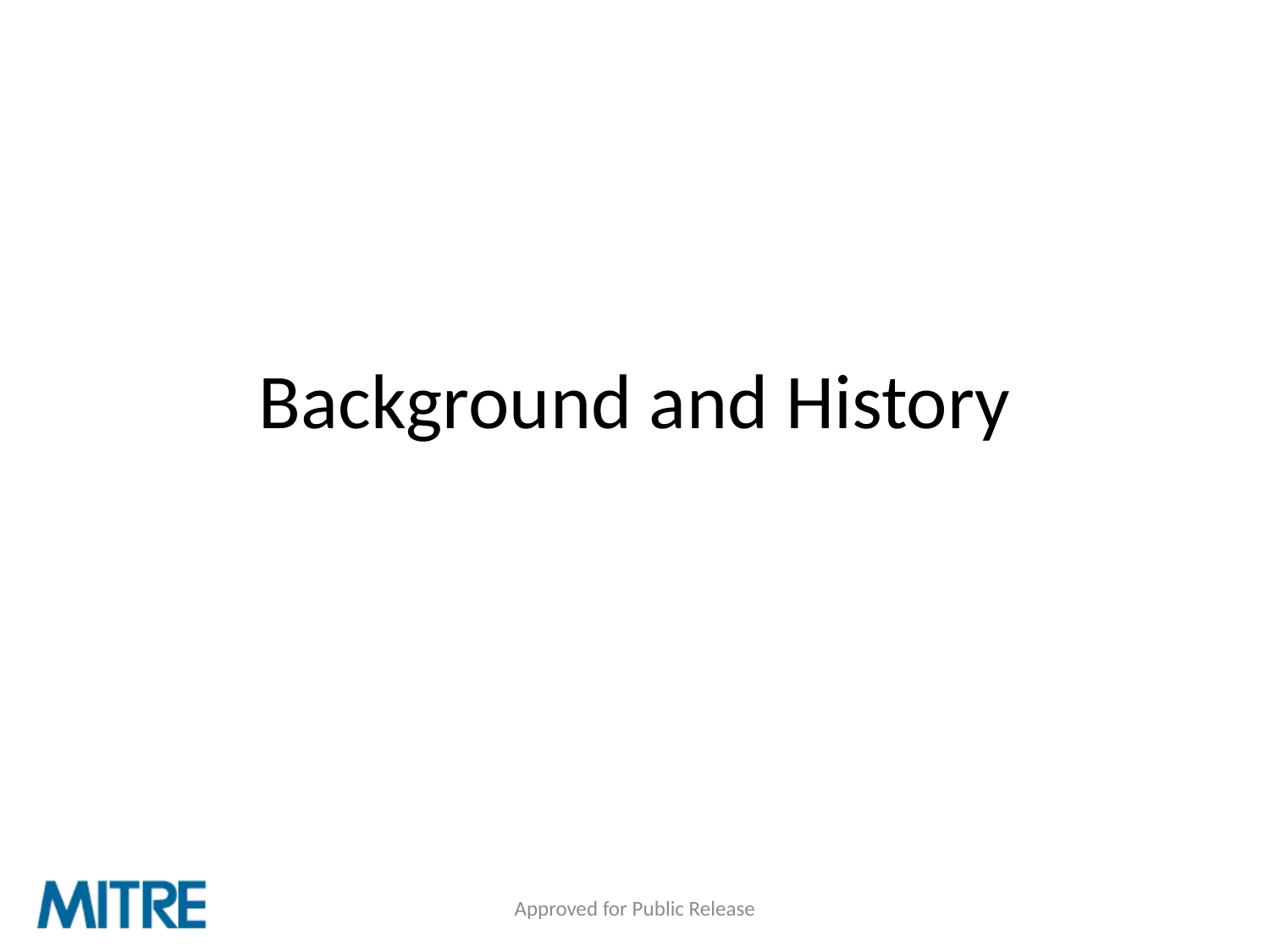

# Background and History
Approved for Public Release